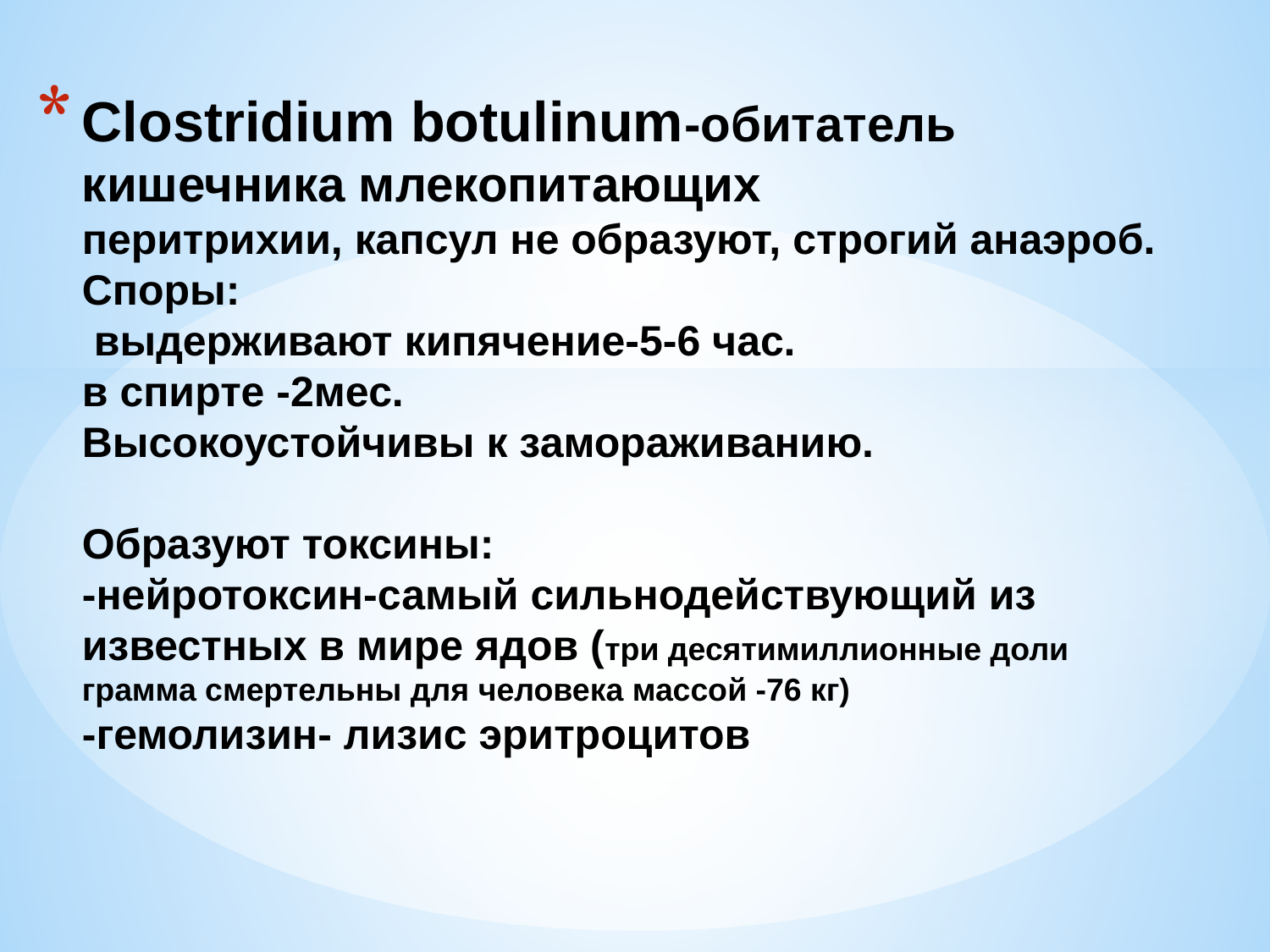

# Clostridium botulinum-обитатель кишечника млекопитающих перитрихии, капсул не образуют, строгий анаэроб. Споры: выдерживают кипячение-5-6 час. в спирте -2мес. Высокоустойчивы к замораживанию. Образуют токсины: -нейротоксин-самый сильнодействующий из известных в мире ядов (три десятимиллионные доли грамма смертельны для человека массой -76 кг) -гемолизин- лизис эритроцитов